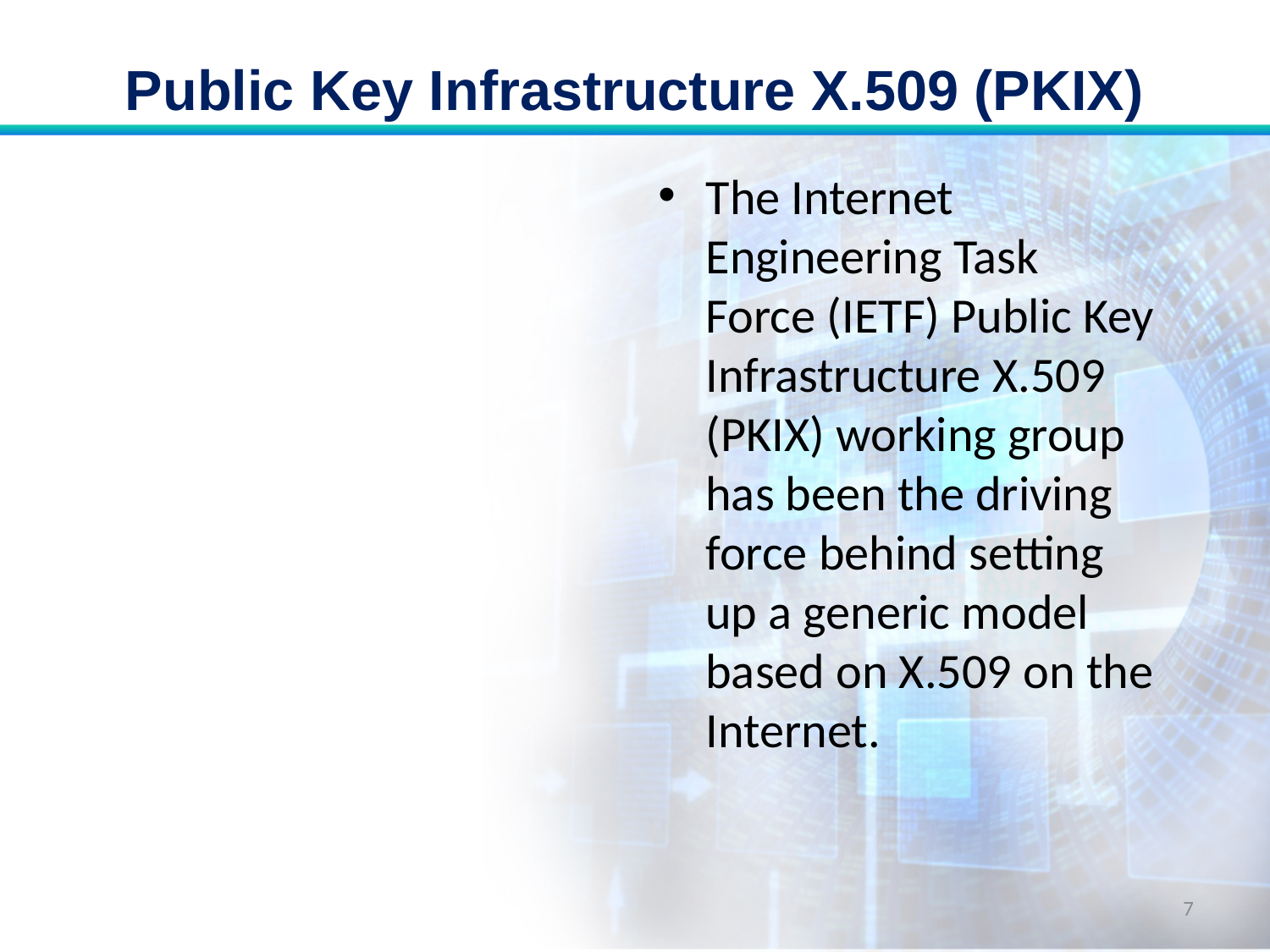

# Public Key Infrastructure X.509 (PKIX)
The Internet Engineering Task Force (IETF) Public Key Infrastructure X.509 (PKIX) working group has been the driving force behind setting up a generic model based on X.509 on the Internet.
7